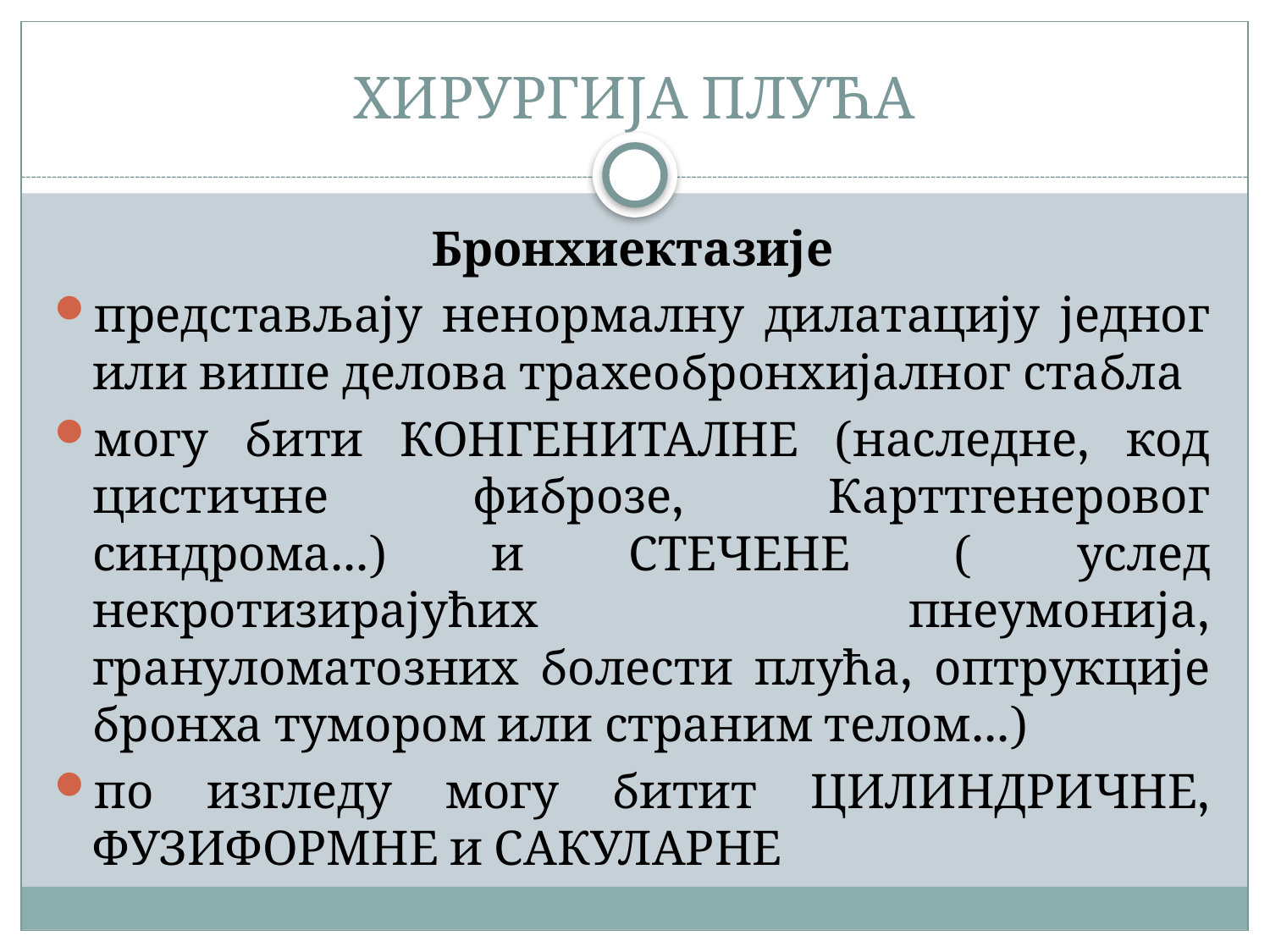

# ХИРУРГИЈА ПЛУЋА
Бронхиектазије
представљају ненормалну дилатацију једног или више делова трахеобронхијалног стабла
могу бити КОНГЕНИТАЛНЕ (наследне, код цистичне фиброзе, Карттгенеровог синдрома...) и СТЕЧЕНЕ ( услед некротизирајућих пнеумонија, грануломатозних болести плућа, оптрукције бронха тумором или страним телом...)
по изгледу могу битит ЦИЛИНДРИЧНЕ, ФУЗИФОРМНЕ и САКУЛАРНЕ